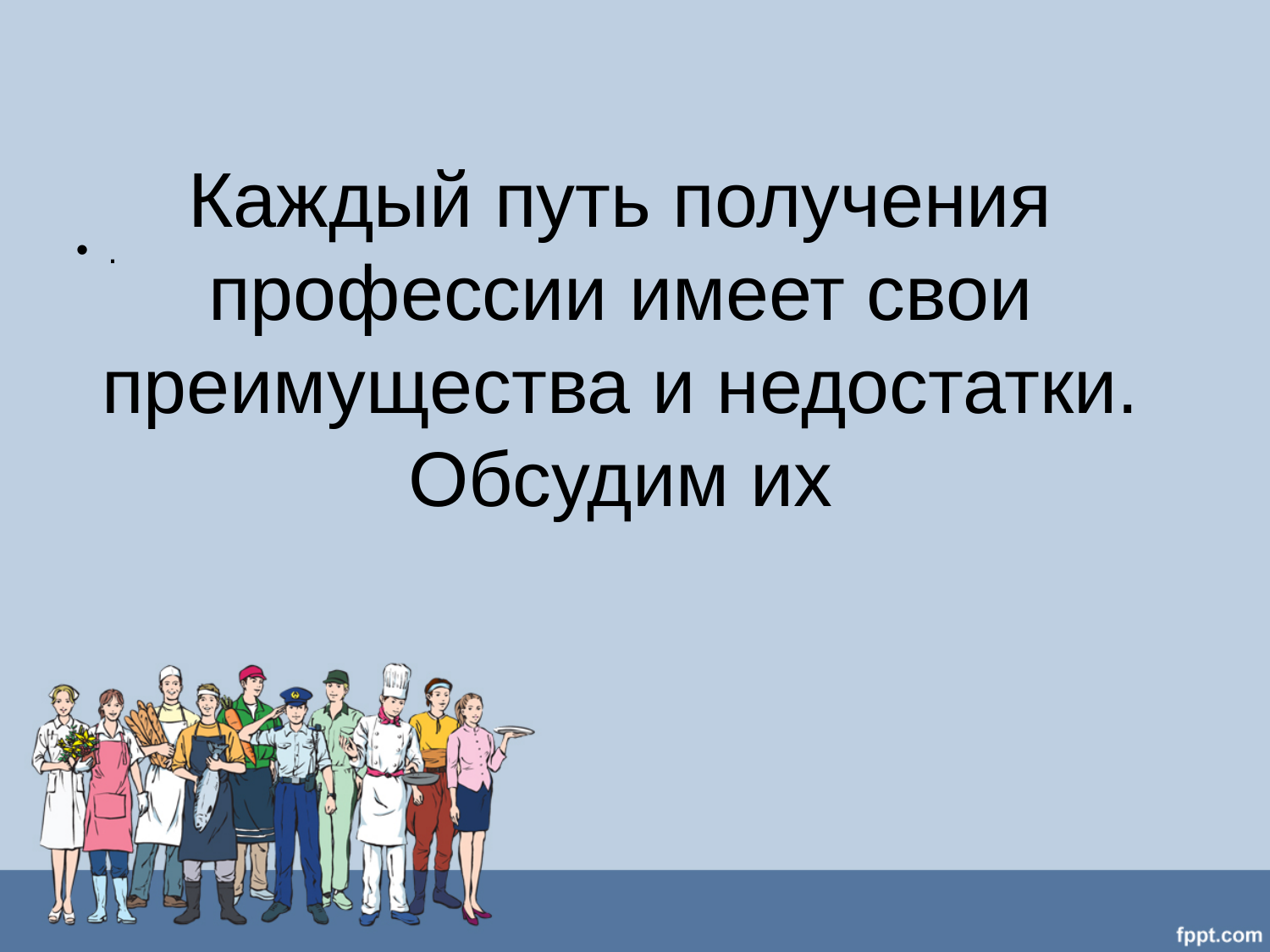

.
# Каждый путь получения профессии имеет свои преимущества и недостатки. Обсудим их